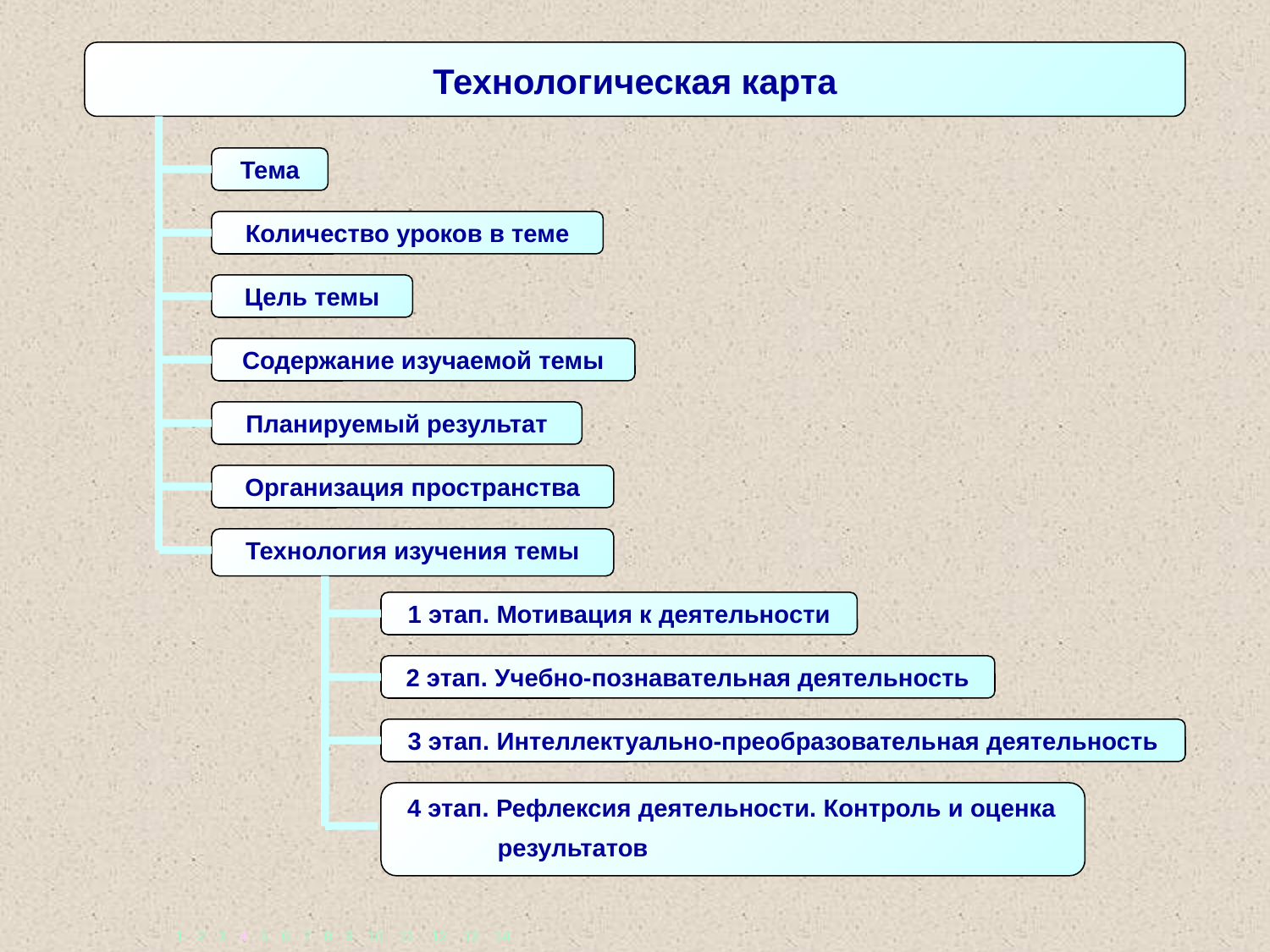

Технологическая карта

Тема

Количество уроков в теме

Цель темы

Содержание изучаемой темы

Планируемый результат

Организация пространства

Технология изучения темы

1 этап. Мотивация к деятельности

2 этап. Учебно-познавательная деятельность

3 этап. Интеллектуально-преобразовательная деятельность

4 этап. Рефлексия деятельности. Контроль и оценка
результатов

1
2
3
4
5
6
7
8
9
10
11
12
13
14